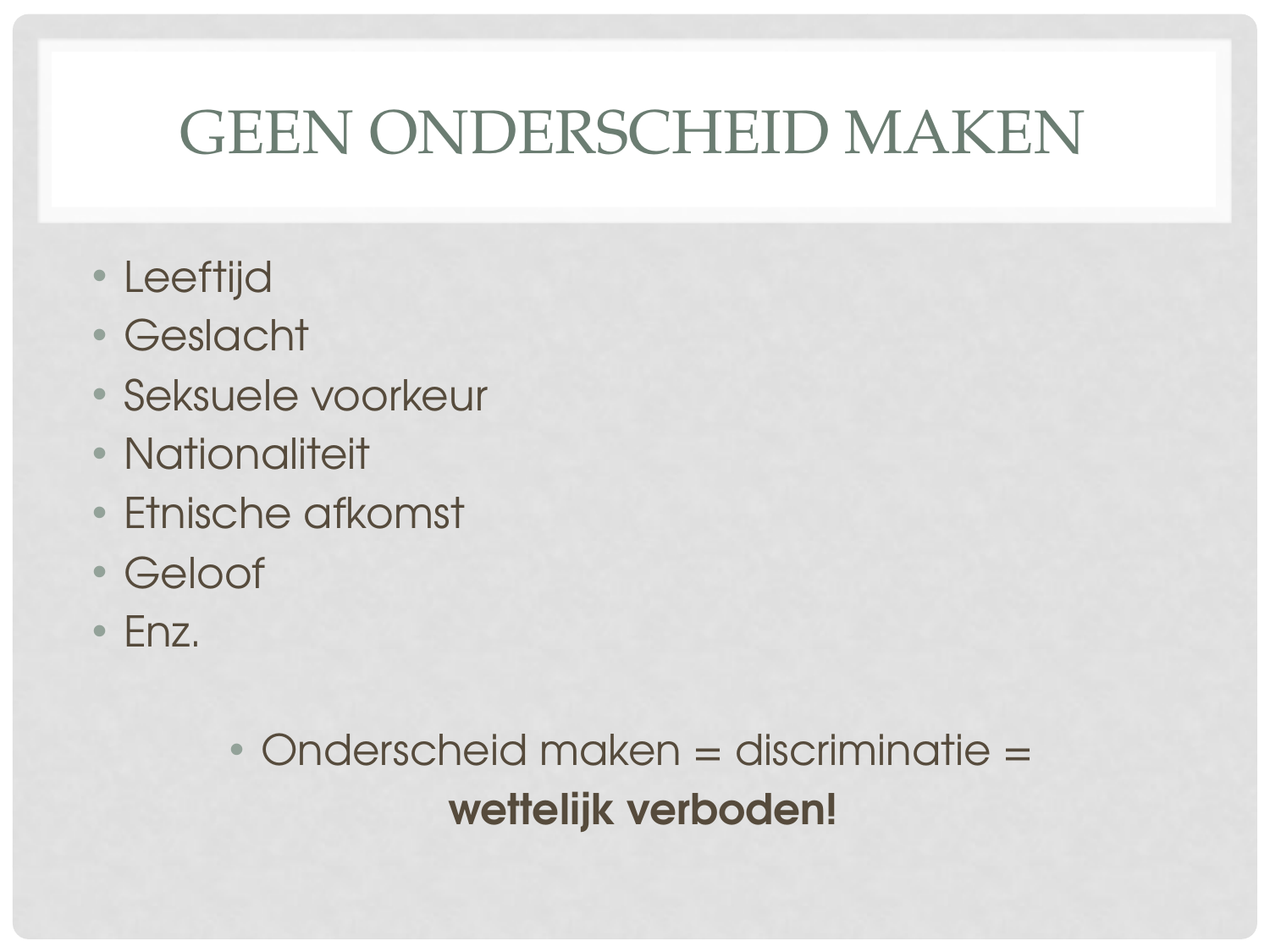

# Geen onderscheid maken
Leeftijd
Geslacht
Seksuele voorkeur
Nationaliteit
Etnische afkomst
Geloof
Enz.

Onderscheid maken = discriminatie =
wettelijk verboden!